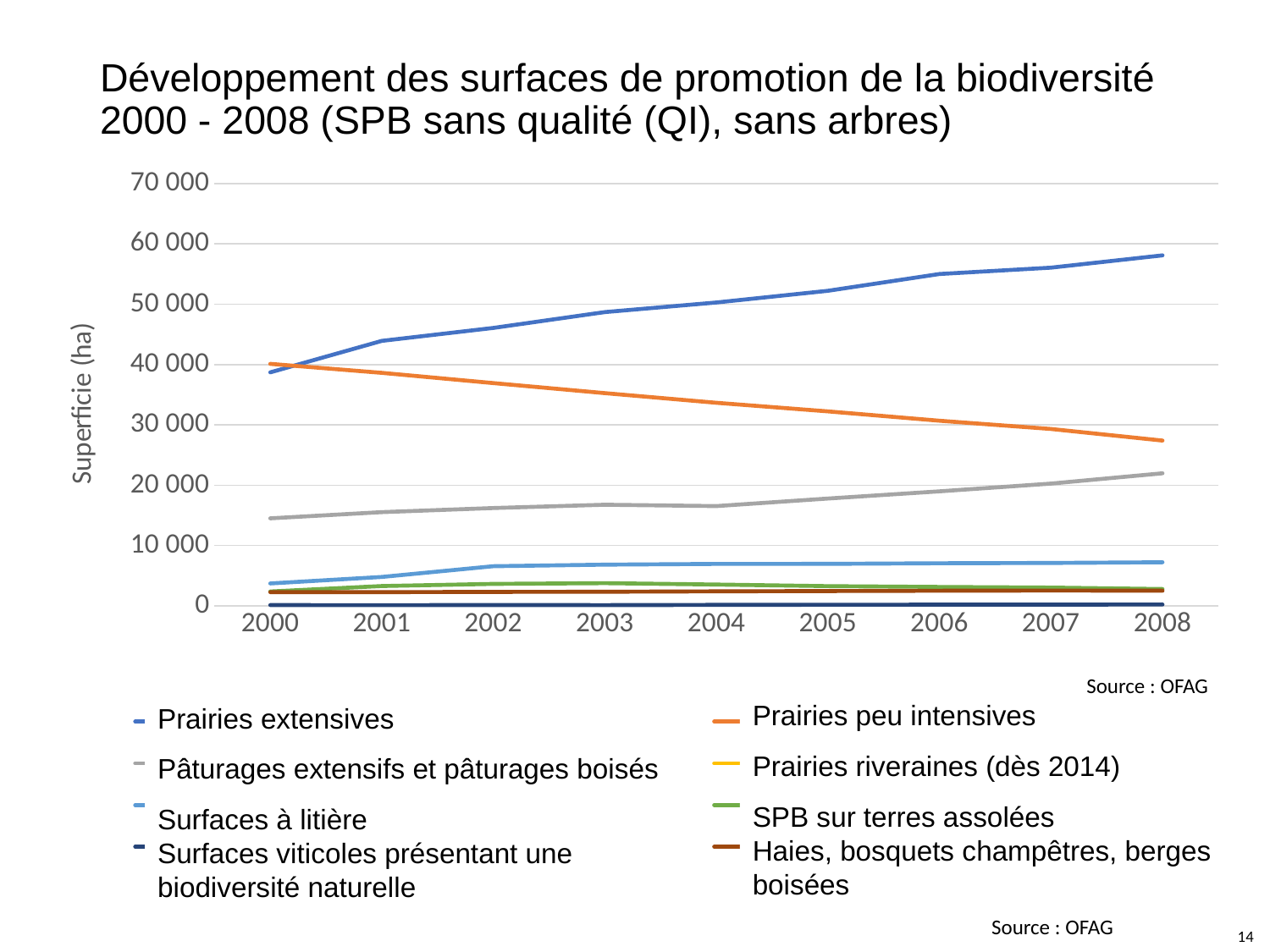

# Développement des surfaces de promotion de la biodiversité 2000 - 2008 (SPB sans qualité (QI), sans arbres)

### Chart

| Category | Extensiv genutzte Wiesen | Wenig intensiv genutzte Wiesen | Extensive Weiden und Waldweiden | Uferwiesen entlang Fliessgewässern | Streueflächen | BFF auf Ackerfläche | Rebflächen mit natürlicher Artenvielfalt | Hecken, Feld- und Ufergehölze |
|---|---|---|---|---|---|---|---|---|
| 2000 | 38702.13999999999 | 40115.51999999998 | 14517.100000000002 | None | 3714.34 | 2384.0100000000007 | 128.07000000000002 | 2276.7799999999997 |
| 2001 | 43926.619999999995 | 38620.11000000001 | 15537.419999999998 | None | 4787.699999999999 | 3285.87 | 115.91999999999997 | 2273.9900000000002 |
| 2002 | 46071.88000000002 | 36927.72 | 16219.819999999996 | None | 6570.729999999997 | 3642.6800000000007 | 133.7 | 2316.8199999999997 |
| 2003 | 48695.15000000003 | 35262.640000000014 | 16765.43 | None | 6828.100000000001 | 3764.999999999999 | 119.89 | 2335.7199999999984 |
| 2004 | 50288.27999999998 | 33658.85000000001 | 16540.12 | None | 6950.2000000000035 | 3533.4100000000008 | 159.95999999999998 | 2404.8799999999997 |
| 2005 | 52218.77 | 32236.370000000014 | 17791.33 | None | 6964.129999999999 | 3265.3900000000017 | 189.30999999999995 | 2456.8999999999996 |
| 2006 | 55007.30000000002 | 30692.590000000007 | 18987.91 | None | 7062.140000000001 | 3136.0599999999995 | 195.77999999999997 | 2508.0699999999974 |
| 2007 | 56058.38999999998 | 29325.010000000013 | 20270.129999999997 | None | 7112.330000000003 | 3024.84 | 202.70000000000002 | 2537.6000000000004 |
| 2008 | 58090.94 | 27403.519999999986 | 21972.490000000005 | None | 7225.36 | 2790.4799999999996 | 224.28 | 2516.520000000001 |
Source : OFAG
Prairies peu intensives
Prairies riveraines (dès 2014)
SPB sur terres assolées
Haies, bosquets champêtres, berges boisées
Prairies extensives
Pâturages extensifs et pâturages boisés
Surfaces à litière
Surfaces viticoles présentant une
biodiversité naturelle

Source : OFAG